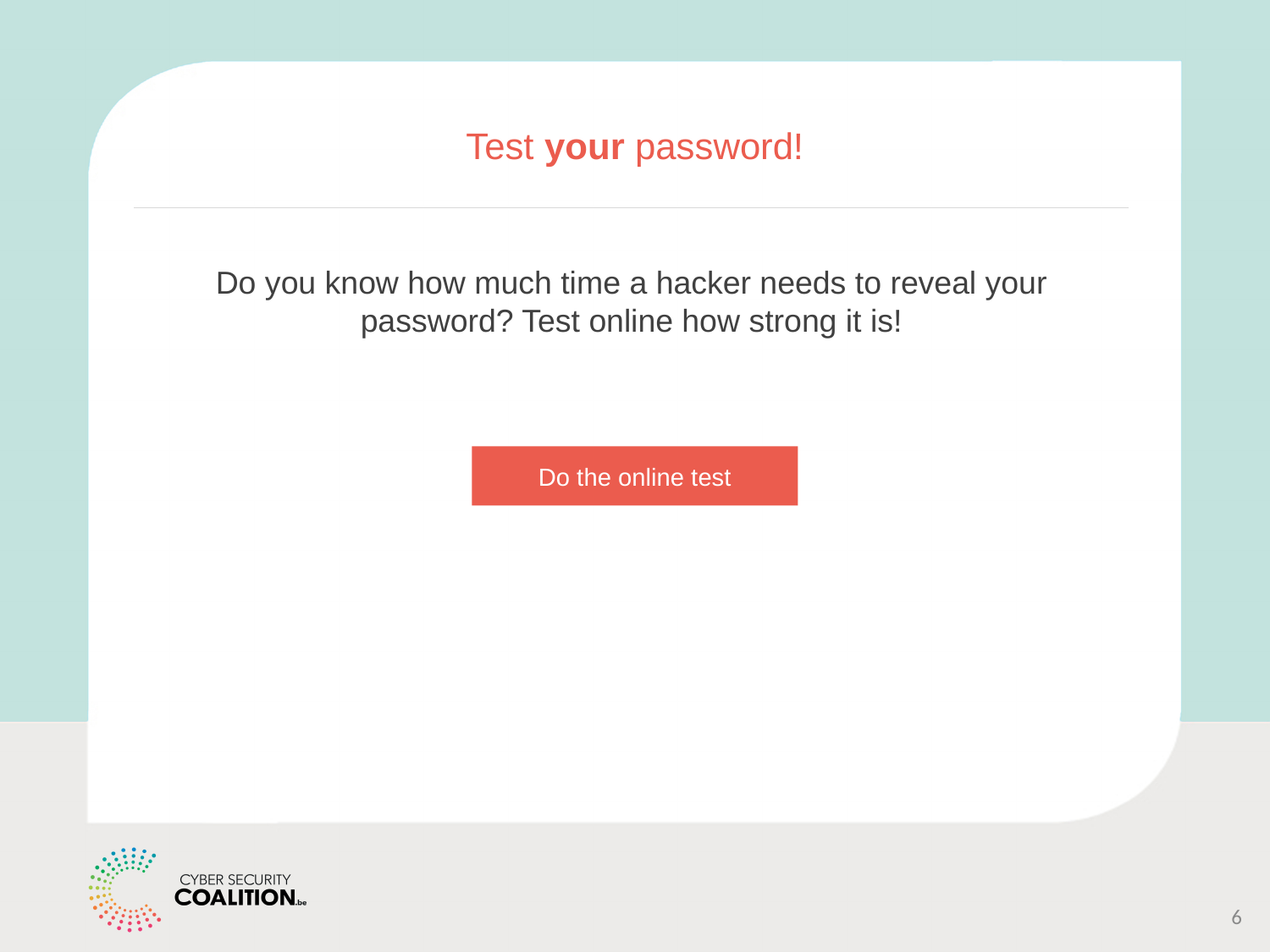

# Test your password!
Do you know how much time a hacker needs to reveal your password? Test online how strong it is!
Do the online test
6